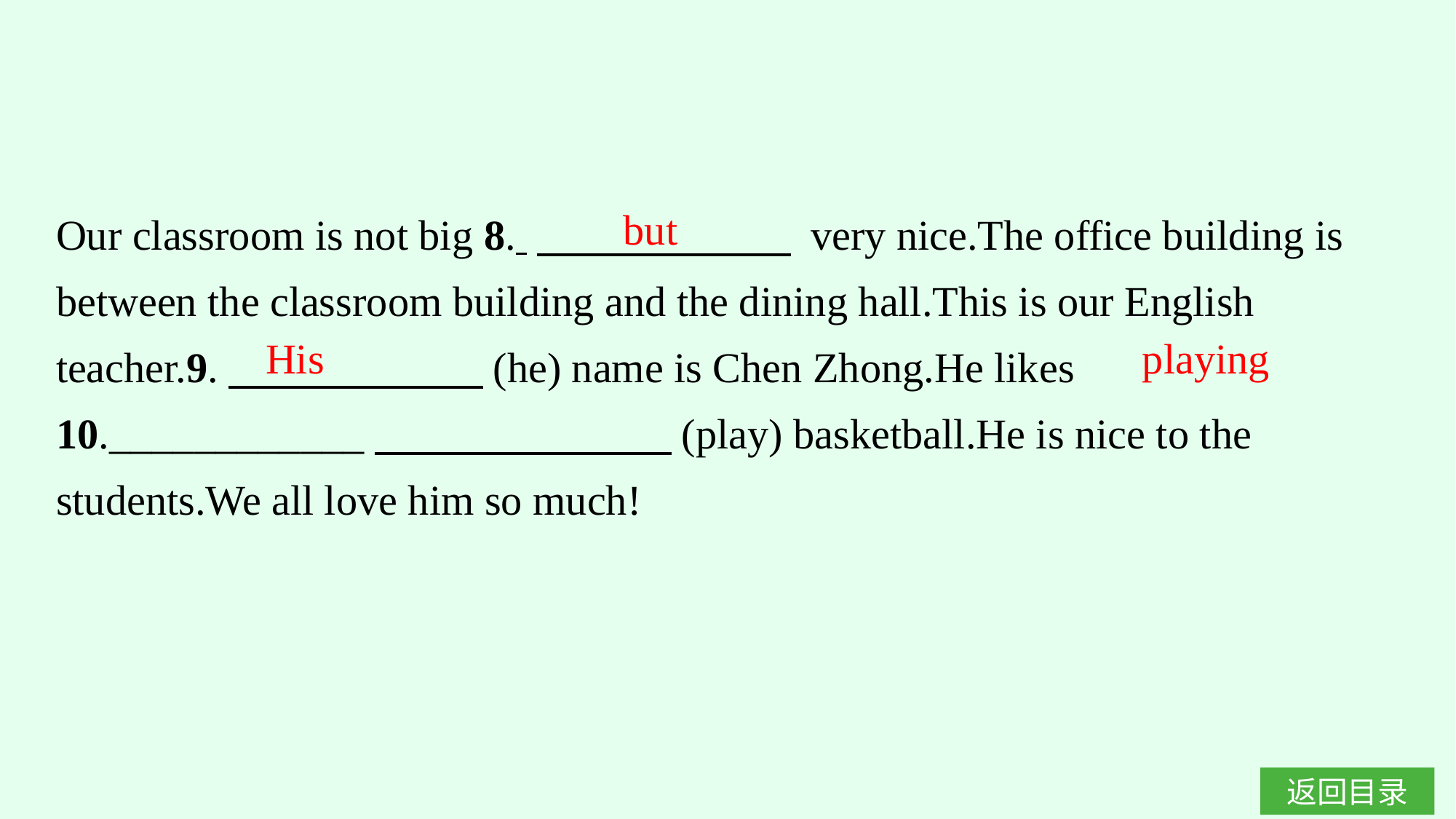

Our classroom is not big 8. 　　　　　　 very nice.The office building is between the classroom building and the dining hall.This is our English teacher.9.　　　　　　(he) name is Chen Zhong.He likes 10.____________　　　　　　　(play) basketball.He is nice to the students.We all love him so much!
but
His
playing